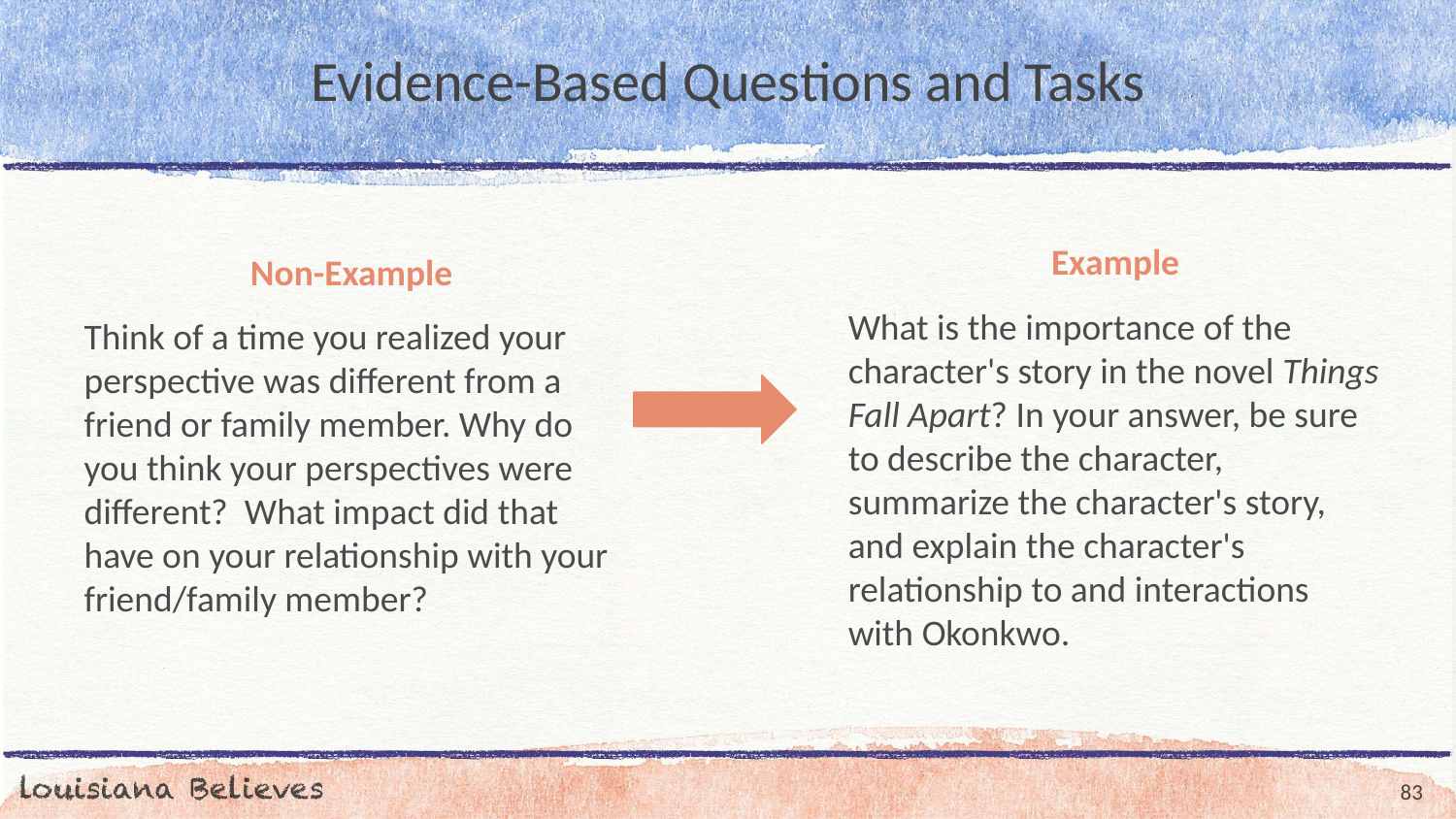

# Evidence-Based Questions and Tasks
Example
What is the importance of the character's story in the novel Things Fall Apart? In your answer, be sure to describe the character, summarize the character's story, and explain the character's relationship to and interactions with Okonkwo.

Non-Example
Think of a time you realized your perspective was different from a friend or family member. Why do you think your perspectives were different?  What impact did that have on your relationship with your friend/family member?